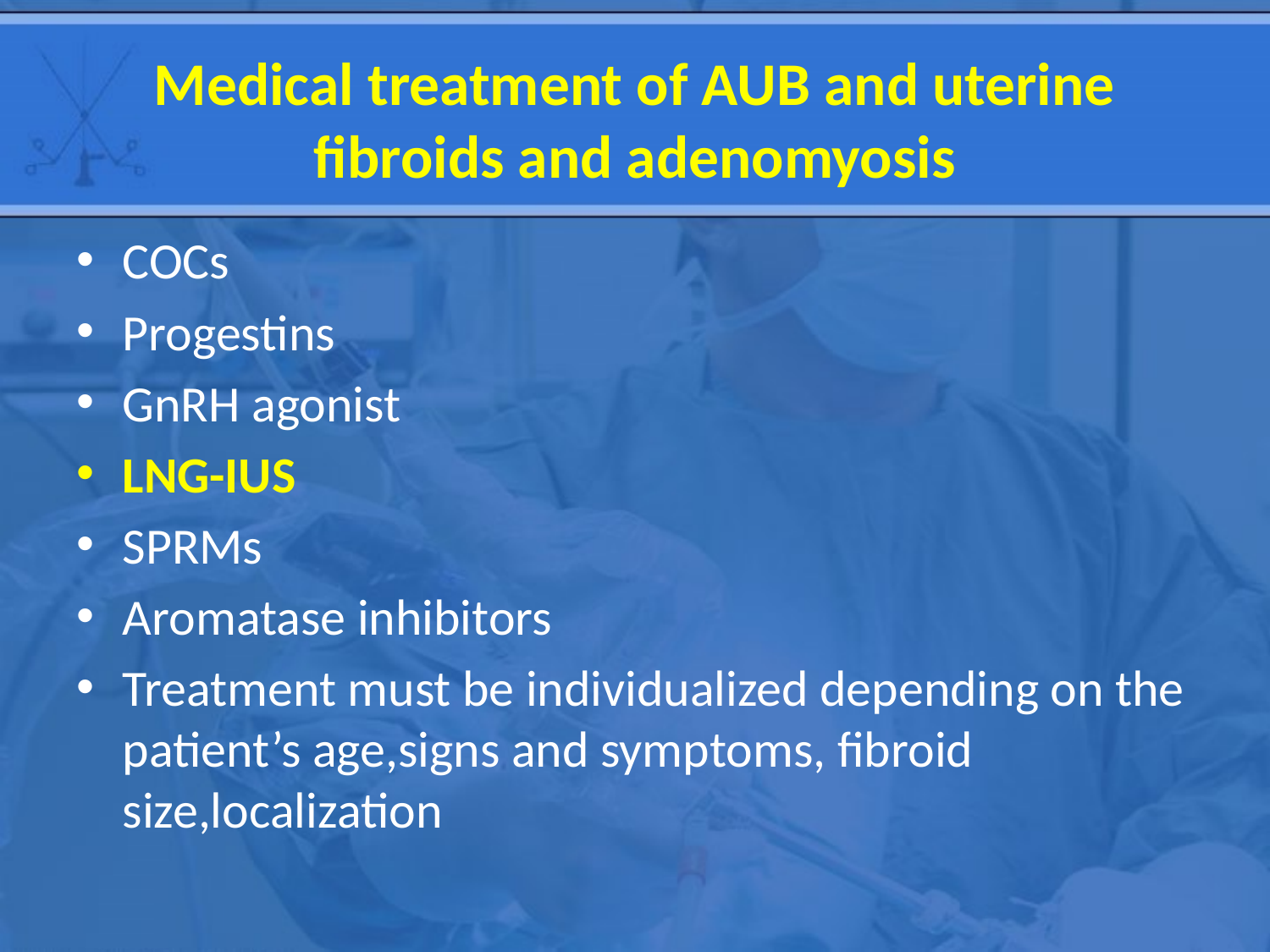

# Medical treatment of AUB and uterine fibroids and adenomyosis
COCs
Progestins
GnRH agonist
LNG-IUS
SPRMs
Aromatase inhibitors
Treatment must be individualized depending on the patient’s age,signs and symptoms, fibroid size,localization